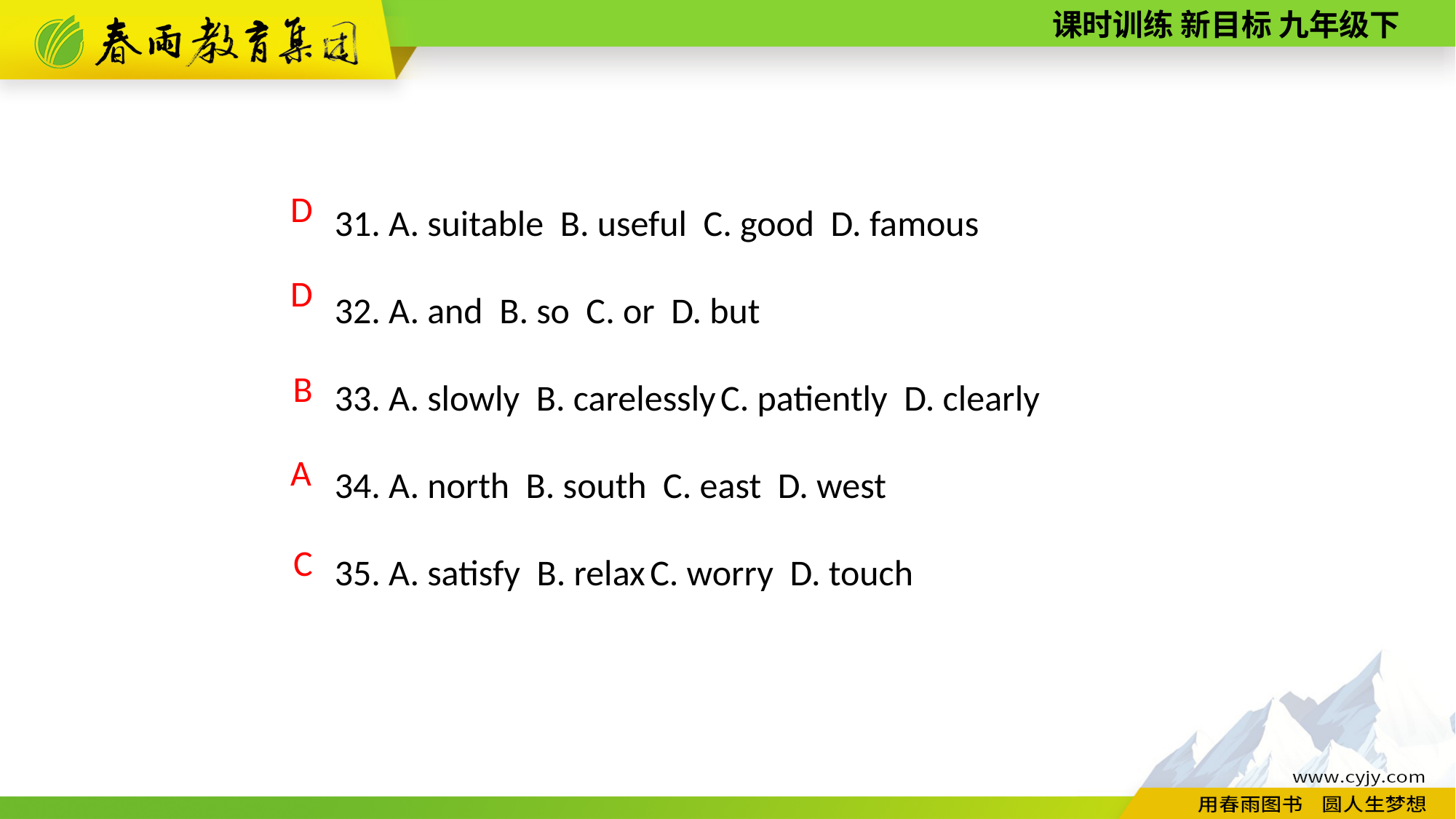

31. A. suitable  B. useful  C. good  D. famous
32. A. and  B. so  C. or  D. but
33. A. slowly  B. carelessly C. patiently  D. clearly
34. A. north  B. south  C. east  D. west
35. A. satisfy  B. relax C. worry  D. touch
D
D
B
A
C